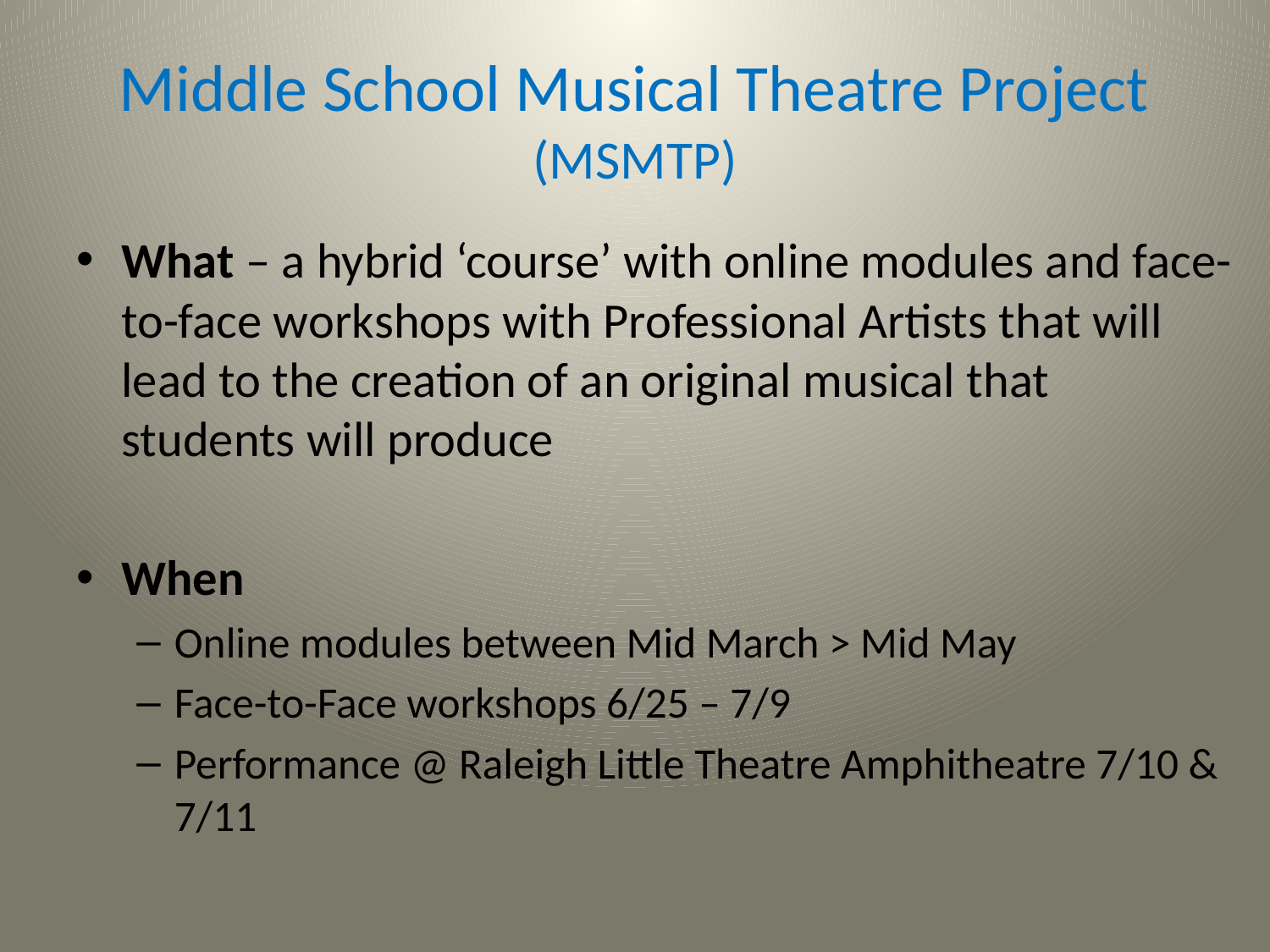

# Middle School Musical Theatre Project (MSMTP)
What – a hybrid ‘course’ with online modules and face-to-face workshops with Professional Artists that will lead to the creation of an original musical that students will produce

When
Online modules between Mid March > Mid May
Face-to-Face workshops 6/25 – 7/9
Performance @ Raleigh Little Theatre Amphitheatre 7/10 & 7/11